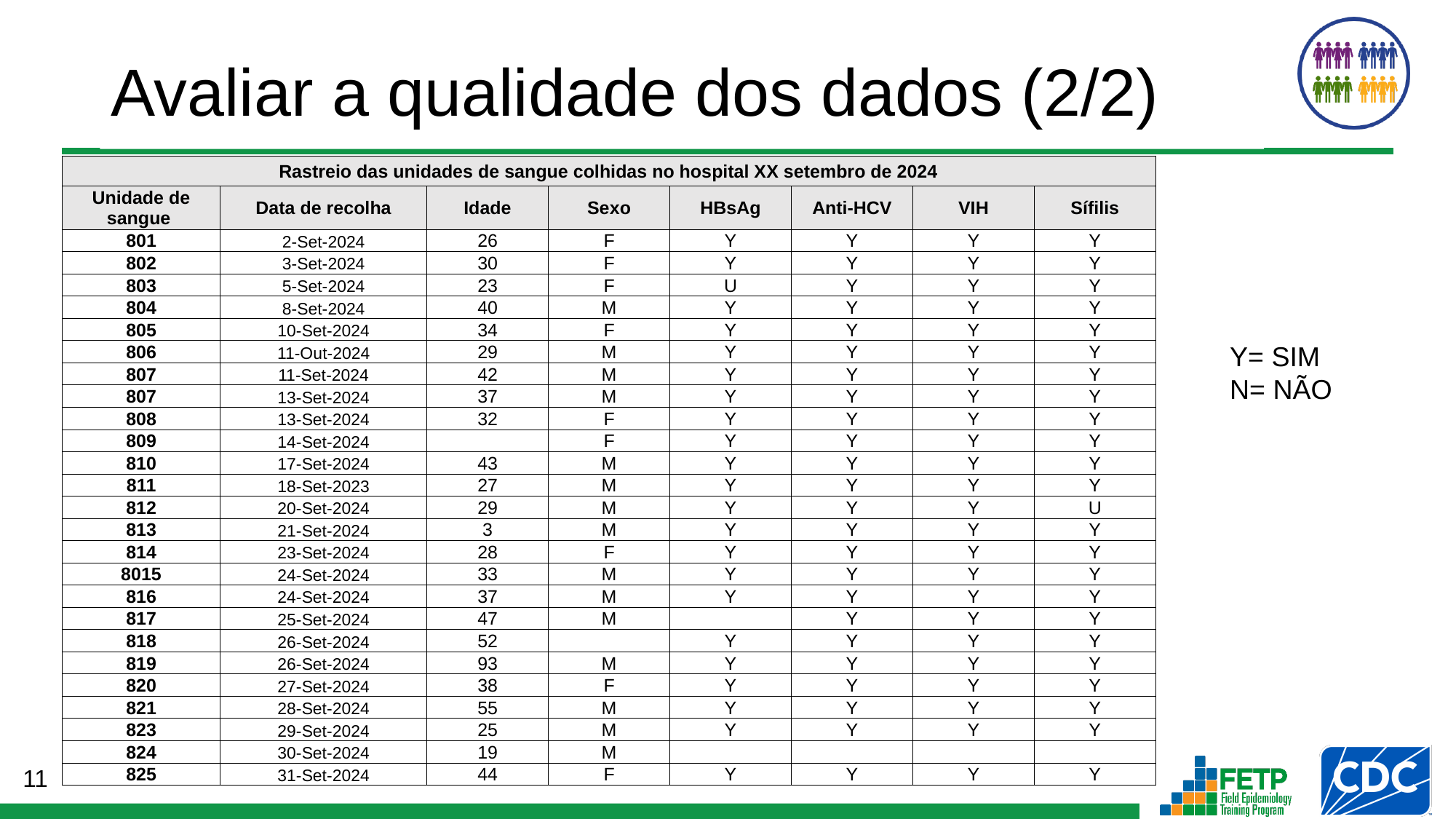

# Avaliar a qualidade dos dados (2/2)
| Rastreio das unidades de sangue colhidas no hospital XX setembro de 2024 |  |  |  |  |  |  |  |
| --- | --- | --- | --- | --- | --- | --- | --- |
| Unidade de sangue | Data de recolha | Idade | Sexo | HBsAg | Anti-HCV | VIH | Sífilis |
| 801 | 2-Set-2024 | 26 | F | Y | Y | Y | Y |
| 802 | 3-Set-2024 | 30 | F | Y | Y | Y | Y |
| 803 | 5-Set-2024 | 23 | F | U | Y | Y | Y |
| 804 | 8-Set-2024 | 40 | M | Y | Y | Y | Y |
| 805 | 10-Set-2024 | 34 | F | Y | Y | Y | Y |
| 806 | 11-Out-2024 | 29 | M | Y | Y | Y | Y |
| 807 | 11-Set-2024 | 42 | M | Y | Y | Y | Y |
| 807 | 13-Set-2024 | 37 | M | Y | Y | Y | Y |
| 808 | 13-Set-2024 | 32 | F | Y | Y | Y | Y |
| 809 | 14-Set-2024 |  | F | Y | Y | Y | Y |
| 810 | 17-Set-2024 | 43 | M | Y | Y | Y | Y |
| 811 | 18-Set-2023 | 27 | M | Y | Y | Y | Y |
| 812 | 20-Set-2024 | 29 | M | Y | Y | Y | U |
| 813 | 21-Set-2024 | 3 | M | Y | Y | Y | Y |
| 814 | 23-Set-2024 | 28 | F | Y | Y | Y | Y |
| 8015 | 24-Set-2024 | 33 | M | Y | Y | Y | Y |
| 816 | 24-Set-2024 | 37 | M | Y | Y | Y | Y |
| 817 | 25-Set-2024 | 47 | M |  | Y | Y | Y |
| 818 | 26-Set-2024 | 52 |  | Y | Y | Y | Y |
| 819 | 26-Set-2024 | 93 | M | Y | Y | Y | Y |
| 820 | 27-Set-2024 | 38 | F | Y | Y | Y | Y |
| 821 | 28-Set-2024 | 55 | M | Y | Y | Y | Y |
| 823 | 29-Set-2024 | 25 | M | Y | Y | Y | Y |
| 824 | 30-Set-2024 | 19 | M |  |  |  |  |
| 825 | 31-Set-2024 | 44 | F | Y | Y | Y | Y |
Y= SIM
N= NÃO